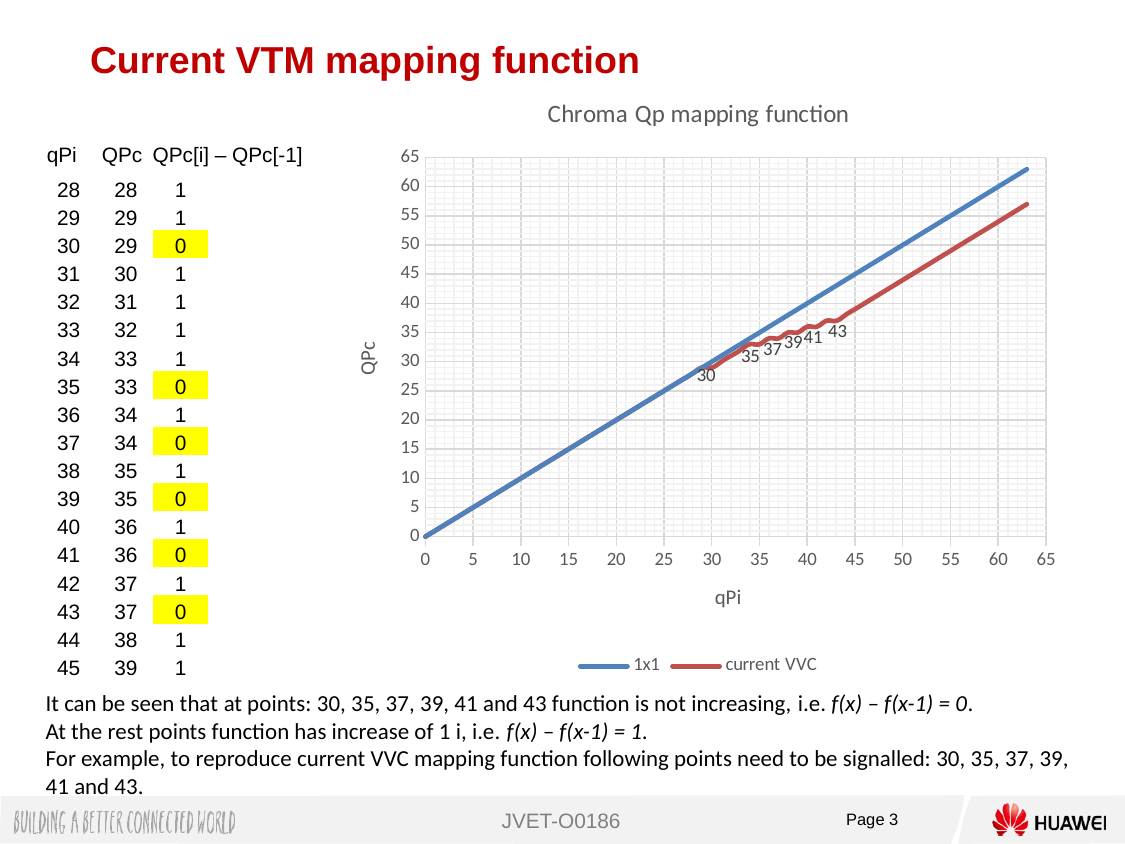

Current VTM mapping function

### Chart: Chroma Qp mapping function

| Category | 1x1 | current VVC |
|---|---|---|
| qPi | QPc | QPc[i] – QPc[-1] |
| --- | --- | --- |
| 28 | 28 | 1 |
| --- | --- | --- |
| 29 | 29 | 1 |
| 30 | 29 | 0 |
| 31 | 30 | 1 |
| 32 | 31 | 1 |
| 33 | 32 | 1 |
| 34 | 33 | 1 |
| 35 | 33 | 0 |
| 36 | 34 | 1 |
| 37 | 34 | 0 |
| 38 | 35 | 1 |
| 39 | 35 | 0 |
| 40 | 36 | 1 |
| 41 | 36 | 0 |
| 42 | 37 | 1 |
| 43 | 37 | 0 |
| 44 | 38 | 1 |
| 45 | 39 | 1 |
It can be seen that at points: 30, 35, 37, 39, 41 and 43 function is not increasing, i.e. f(x) – f(x-1) = 0.
At the rest points function has increase of 1 i, i.e. f(x) – f(x-1) = 1.
For example, to reproduce current VVC mapping function following points need to be signalled: 30, 35, 37, 39, 41 and 43.